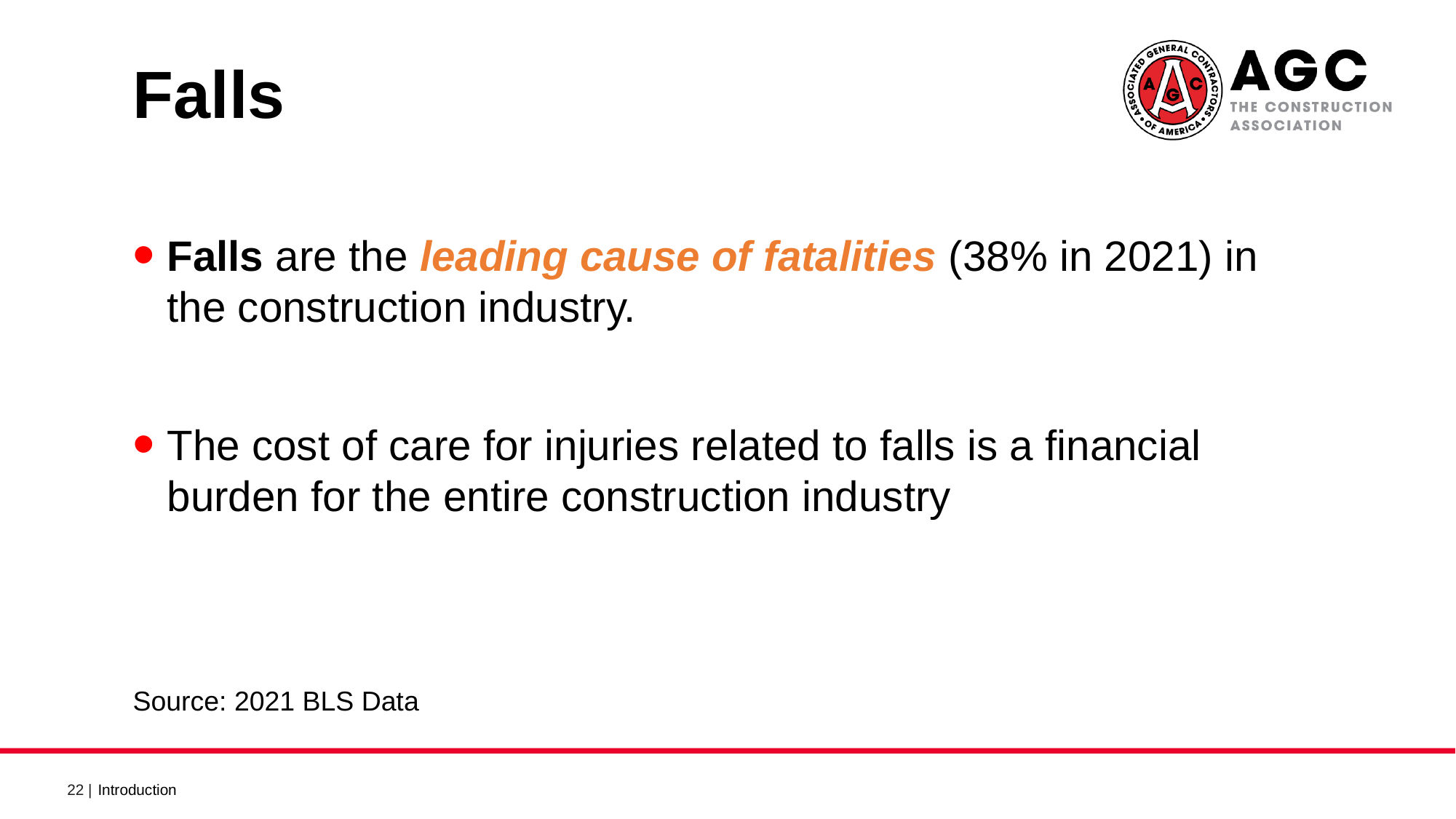

Falls
Falls are the leading cause of fatalities (38% in 2021) in the construction industry.

The cost of care for injuries related to falls is a financial burden for the entire construction industry
Source: 2021 BLS Data
Introduction